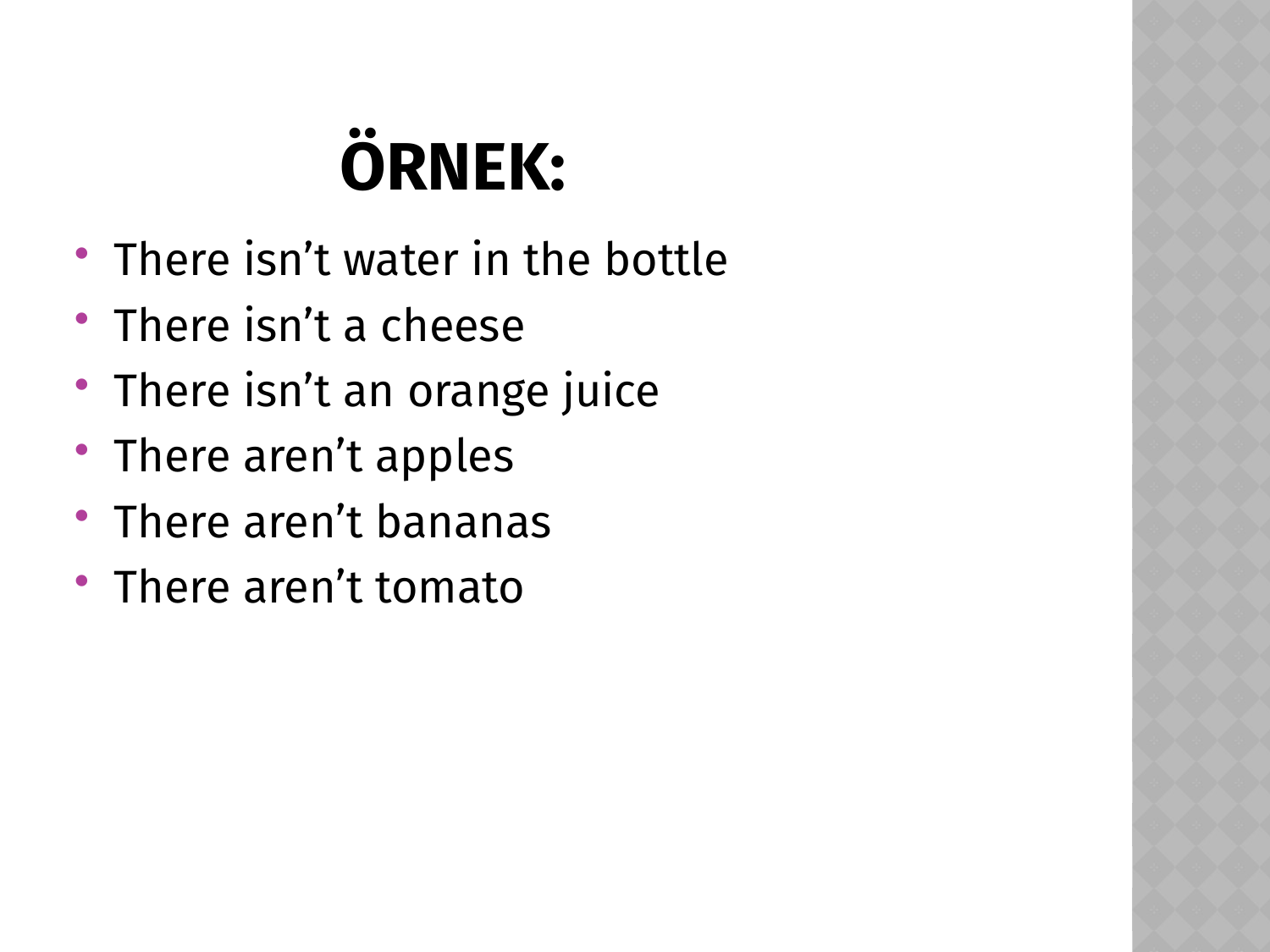

# ÖRNEK:
There isn’t water in the bottle
There isn’t a cheese
There isn’t an orange juice
There aren’t apples
There aren’t bananas
There aren’t tomato